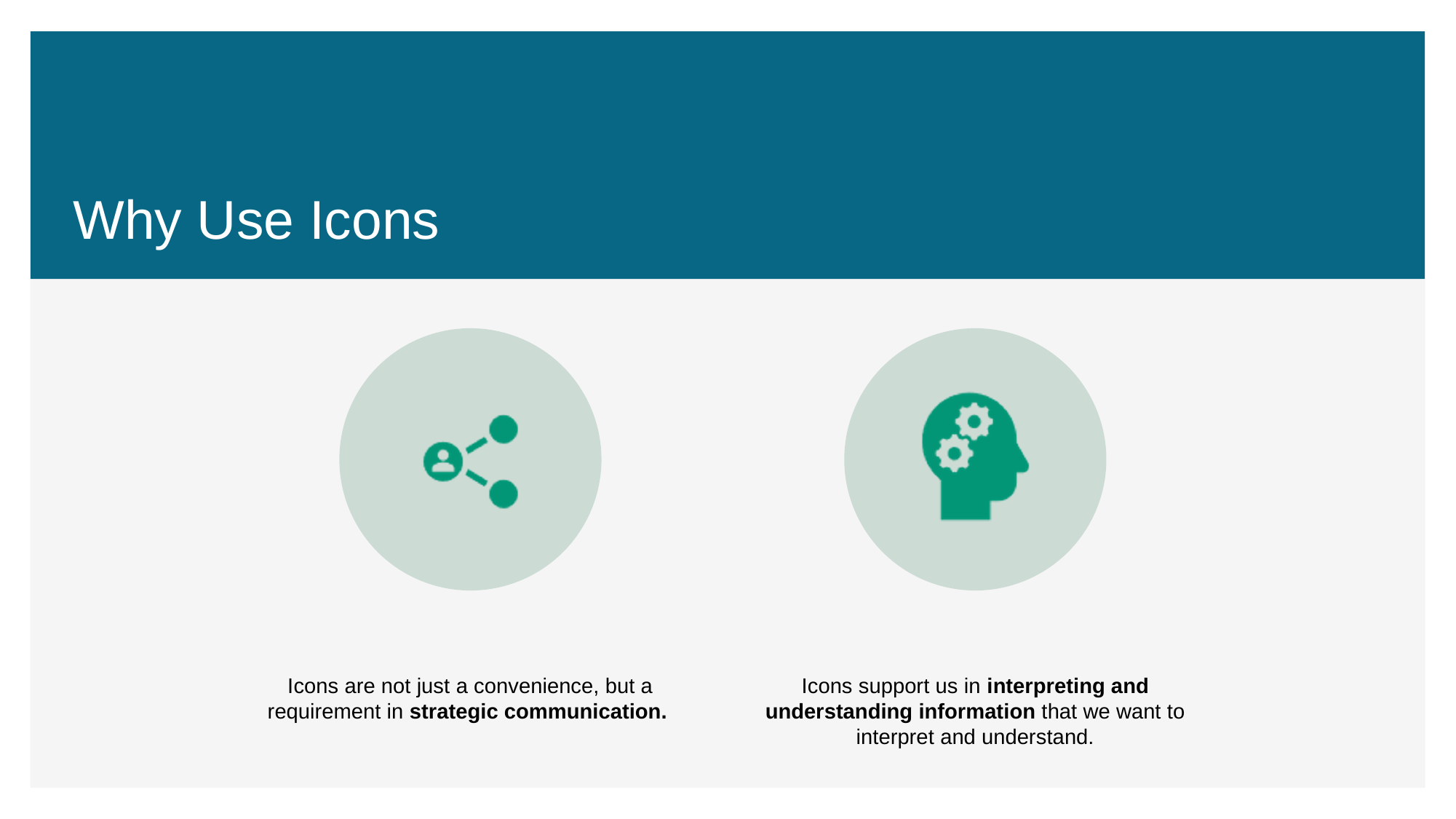

# Why Use Icons
Icons are not just a convenience, but a requirement in strategic communication.
Icons support us in interpreting and understanding information that we want to interpret and understand.